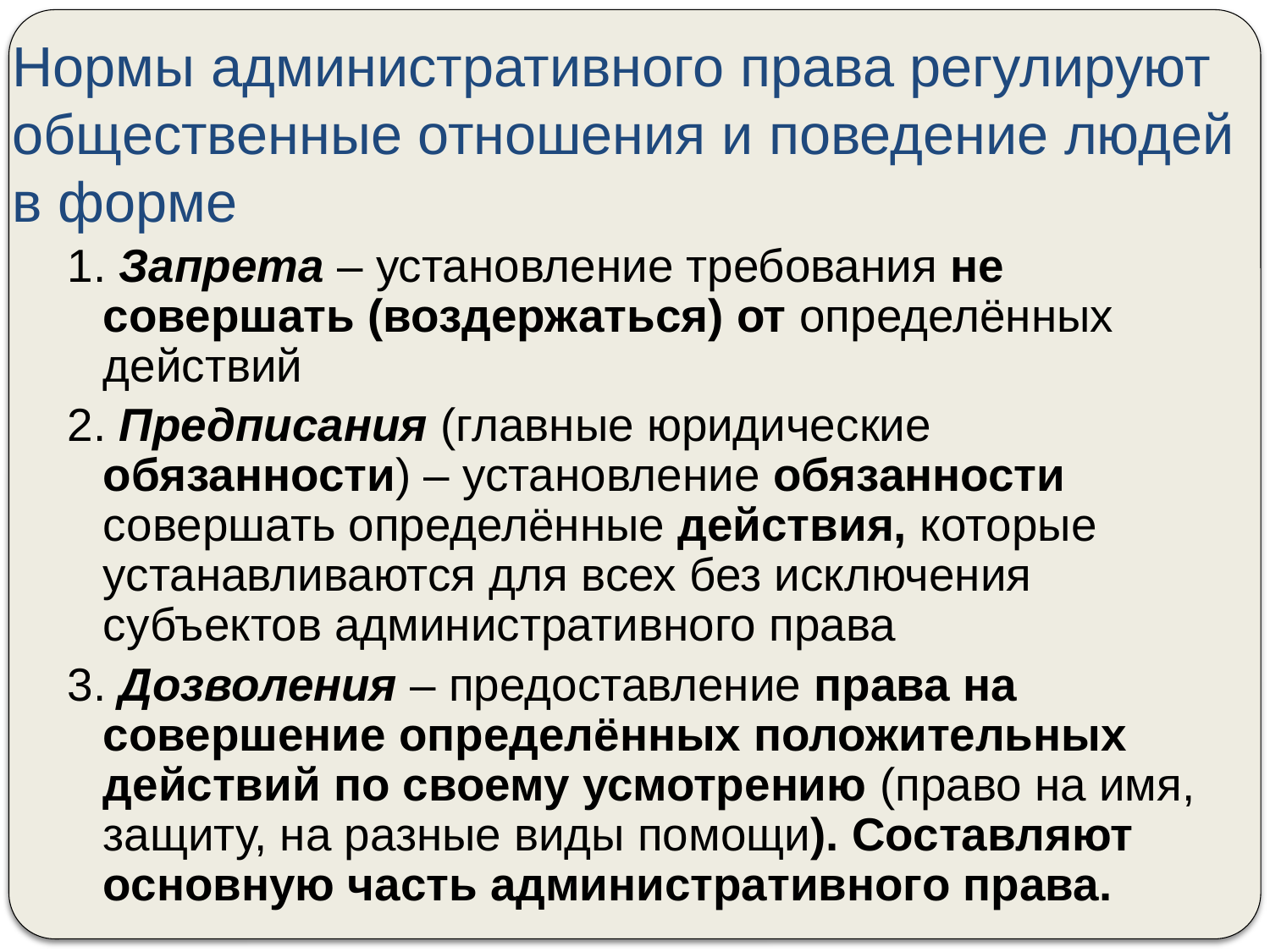

# Нормы административного права регулируют общественные отношения и поведение людей в форме
1. Запрета – установление требования не совершать (воздержаться) от определённых действий
2. Предписания (главные юридические обязанности) – установление обязанности совершать определённые действия, которые устанавливаются для всех без исключения субъектов административного права
3. Дозволения – предоставление права на совершение определённых положительных действий по своему усмотрению (право на имя, защиту, на разные виды помощи). Составляют основную часть административного права.